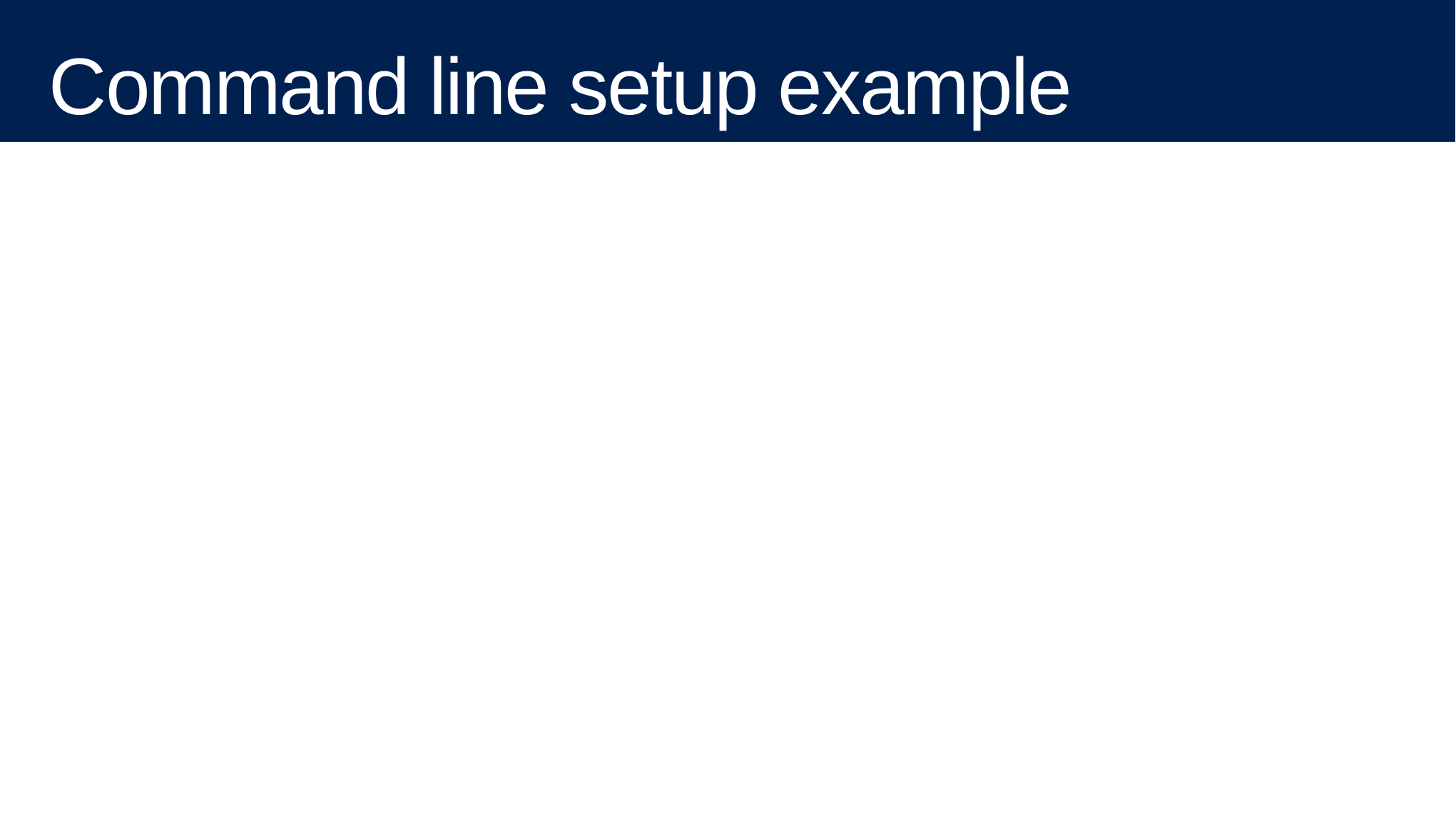

# Command line setup example
D:\setup.exe /ACTION="Install" /ERRORREPORTING=0 /FEATURES=SQLEngine,Replication /UPDATEENABLED=0 /INSTANCENAME=MSSQLSERVER /AGTSVCACCOUNT="NT AUTHORITY\NETWORK SERVICE" /SQLSVCACCOUNT="NT AUTHORITY\NETWORK SERVICE" /SQLSYSADMINACCOUNTS="SQL\DandyW" /Q /SQMREPORTING=0 /BROWSERSVCSTARTUPTYPE="Disabled" /SECURITYMODE="SQL" /SAPWD="SQLF@m1ly2013%" /SQLSVCSTARTUPTYPE="Automatic" /TCPENABLED=1 /IACCEPTSQLSERVERLICENSETERMS